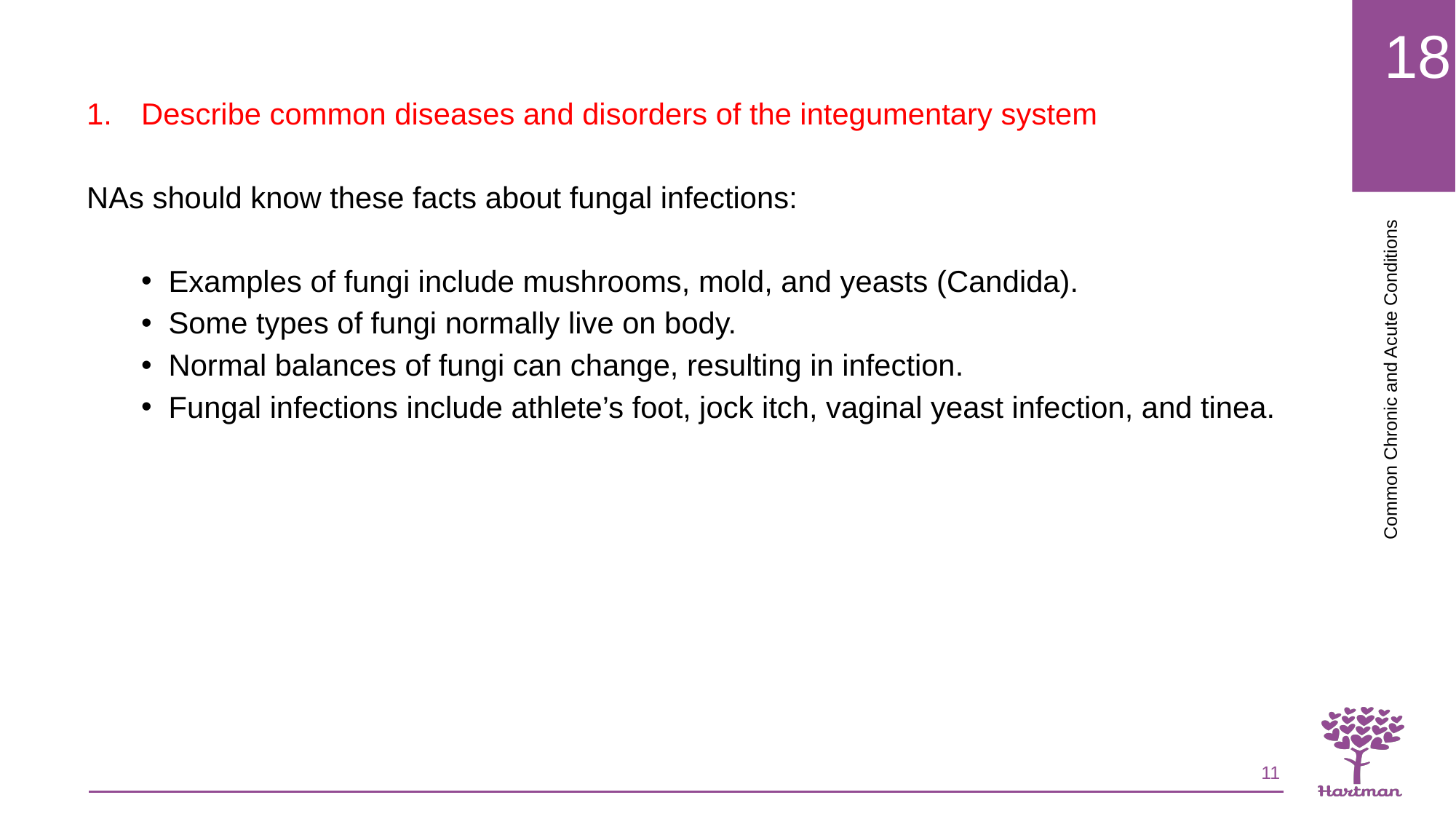

Describe common diseases and disorders of the integumentary system

NAs should know these facts about fungal infections:

Examples of fungi include mushrooms, mold, and yeasts (Candida).
Some types of fungi normally live on body.
Normal balances of fungi can change, resulting in infection.
Fungal infections include athlete’s foot, jock itch, vaginal yeast infection, and tinea.

11